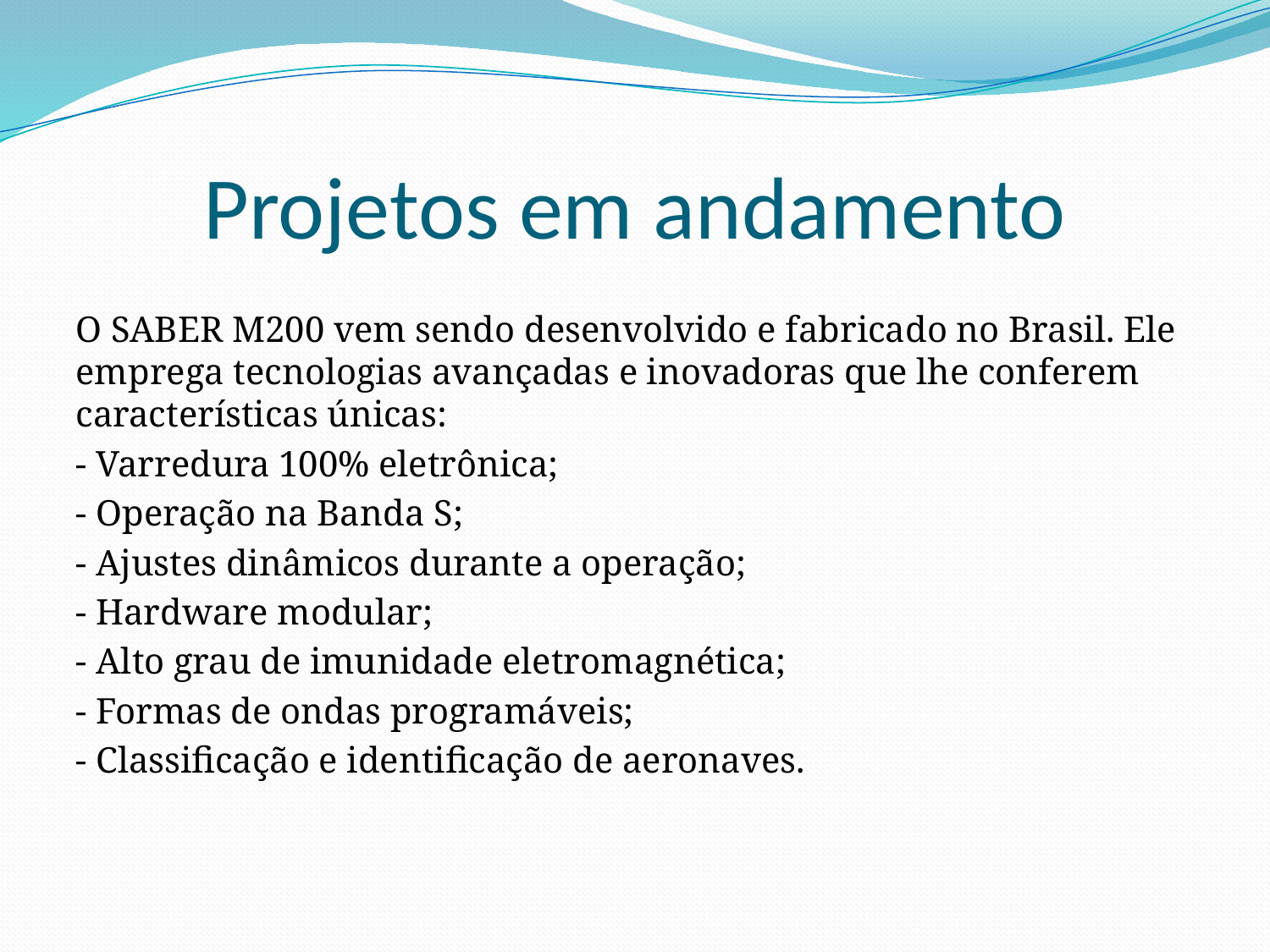

# Projetos em andamento

O SABER M200 vem sendo desenvolvido e fabricado no Brasil. Ele emprega tecnologias avançadas e inovadoras que lhe conferem características únicas:
- Varredura 100% eletrônica;
- Operação na Banda S;
- Ajustes dinâmicos durante a operação;
- Hardware modular;
- Alto grau de imunidade eletromagnética;
- Formas de ondas programáveis;
- Classificação e identificação de aeronaves.